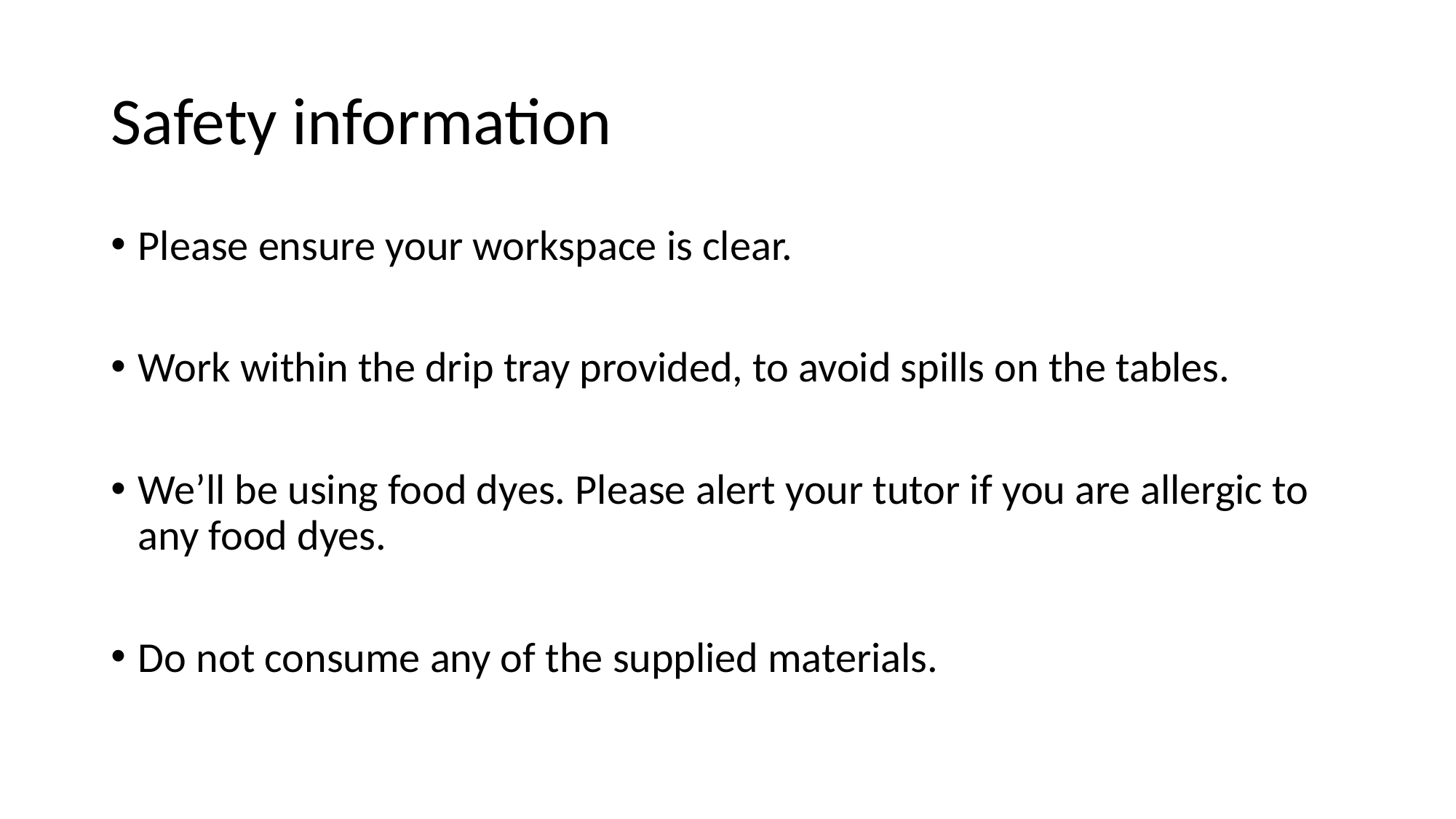

# Safety information
Please ensure your workspace is clear.

Work within the drip tray provided, to avoid spills on the tables.

We’ll be using food dyes. Please alert your tutor if you are allergic to any food dyes.

Do not consume any of the supplied materials.